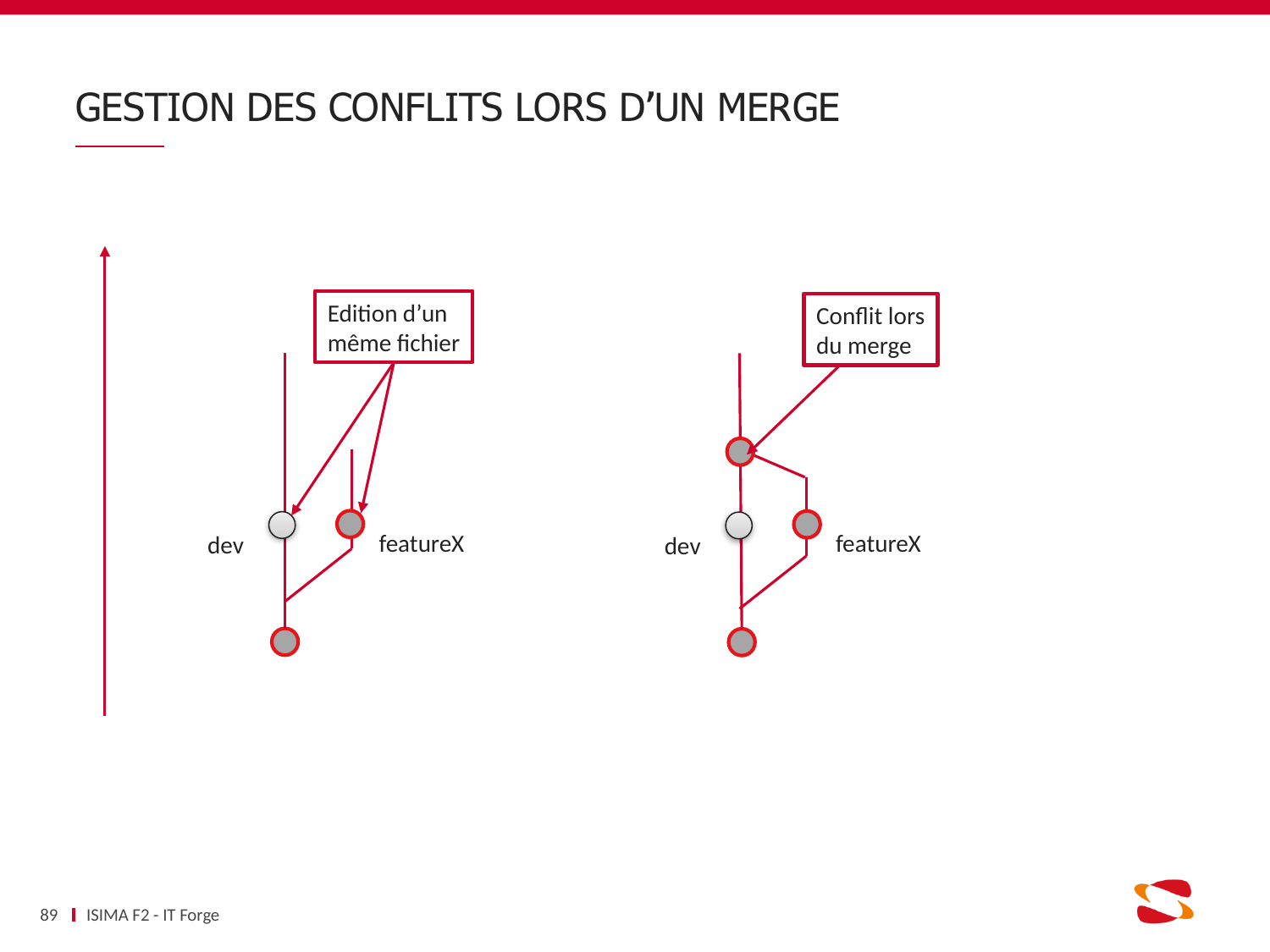

# Gestion des conflits lors d’un MERGE

Edition d’un
même fichier
Conflit lors
du merge

featureX
featureX
dev
dev

89
ISIMA F2 - IT Forge